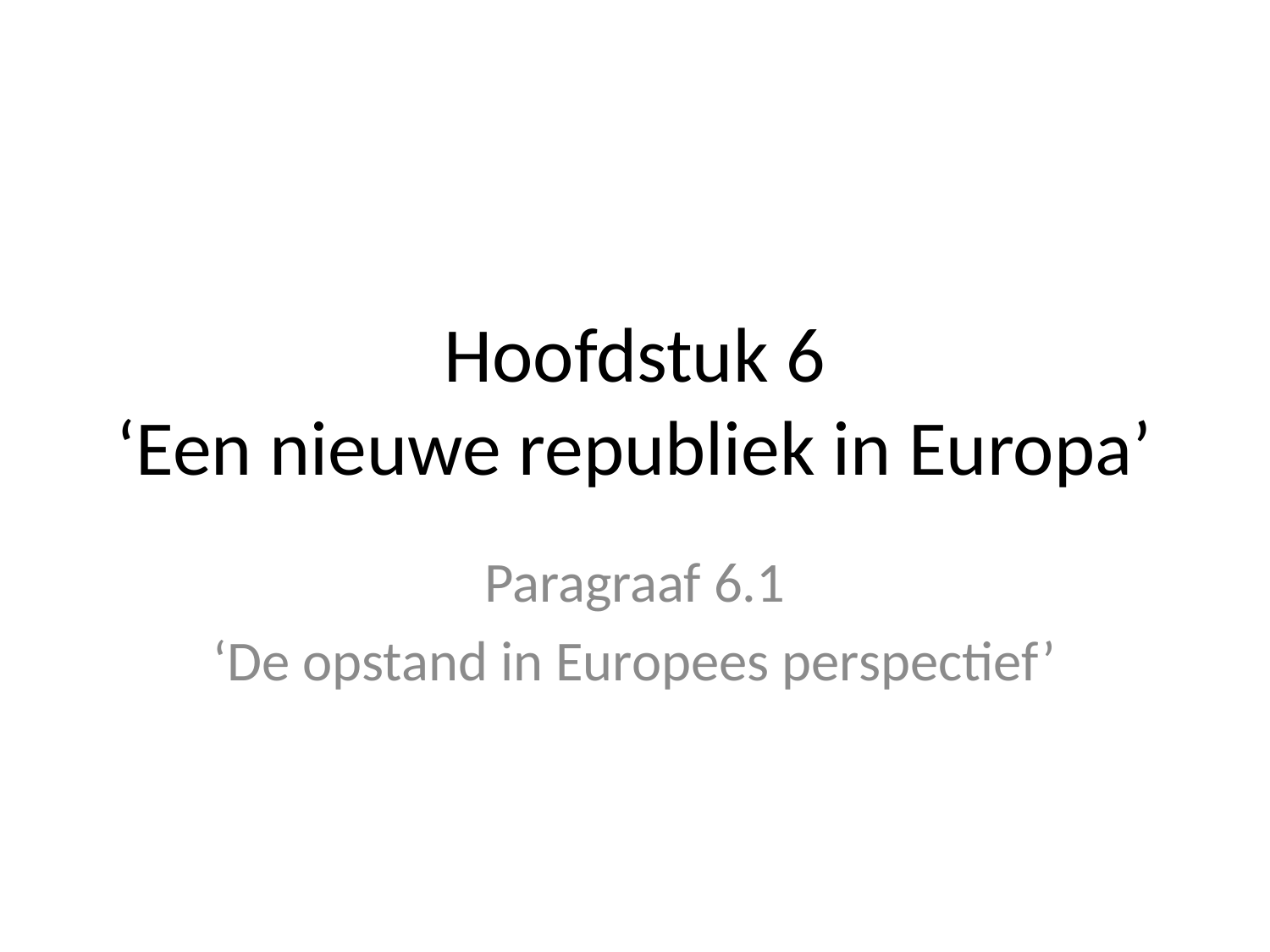

# Hoofdstuk 6 ‘Een nieuwe republiek in Europa’
Paragraaf 6.1
‘De opstand in Europees perspectief’